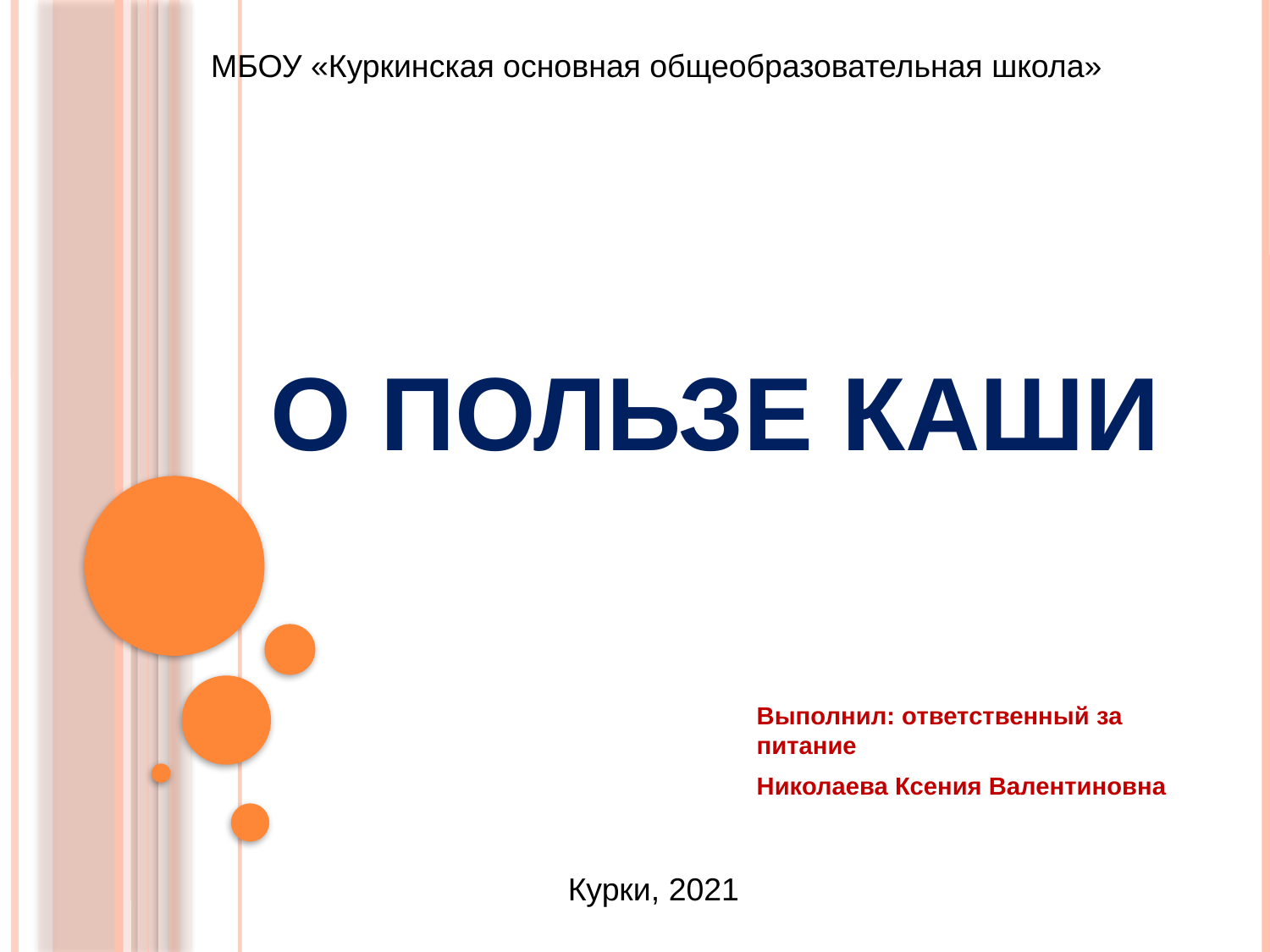

МБОУ «Куркинская основная общеобразовательная школа»
# О пользе каши
Выполнил: ответственный за питание
Николаева Ксения Валентиновна
Курки, 2021